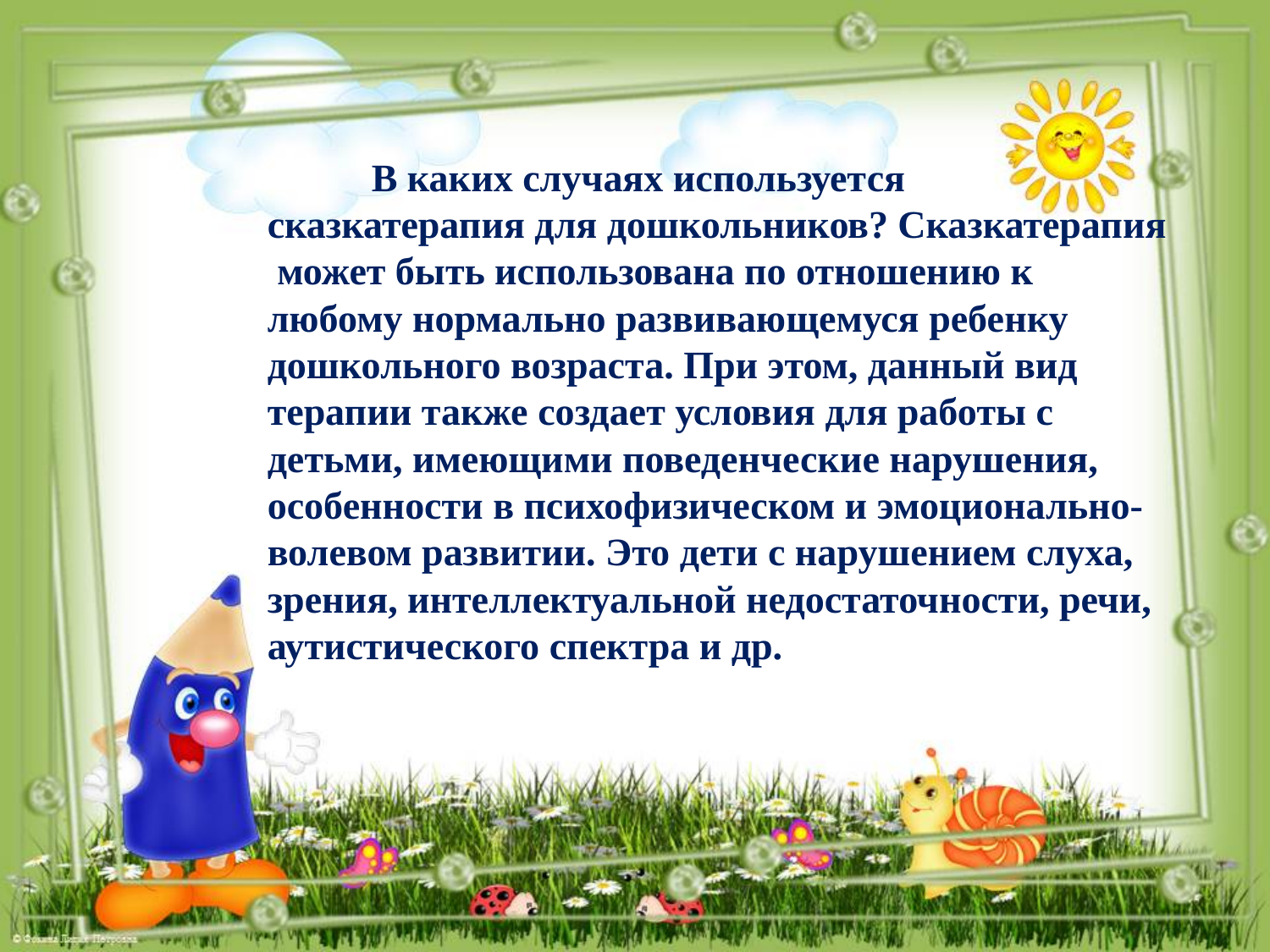

# В каких случаях используется сказкатерапия для дошкольников? Сказкатерапия  может быть использована по отношению к любому нормально развивающемуся ребенку дошкольного возраста. При этом, данный вид терапии также создает условия для работы с детьми, имеющими поведенческие нарушения, особенности в психофизическом и эмоционально-волевом развитии. Это дети с нарушением слуха, зрения, интеллектуальной недостаточности, речи, аутистического спектра и др.